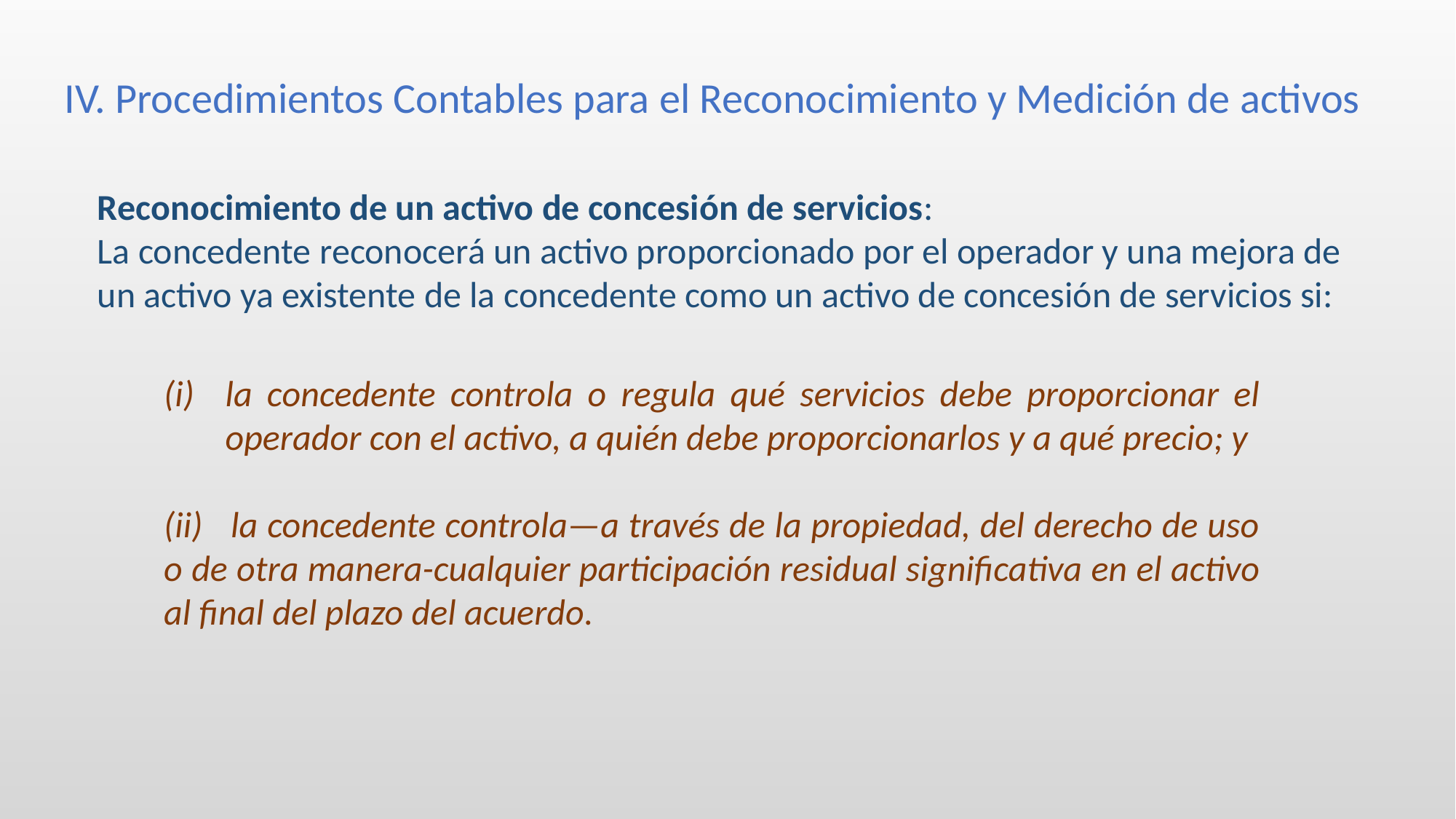

IV. Procedimientos Contables para el Reconocimiento y Medición de activos
Reconocimiento de un activo de concesión de servicios:
La concedente reconocerá un activo proporcionado por el operador y una mejora de un activo ya existente de la concedente como un activo de concesión de servicios si:

la concedente controla o regula qué servicios debe proporcionar el operador con el activo, a quién debe proporcionarlos y a qué precio; y

(ii)   la concedente controla—a través de la propiedad, del derecho de uso o de otra manera-cualquier participación residual significativa en el activo al final del plazo del acuerdo.